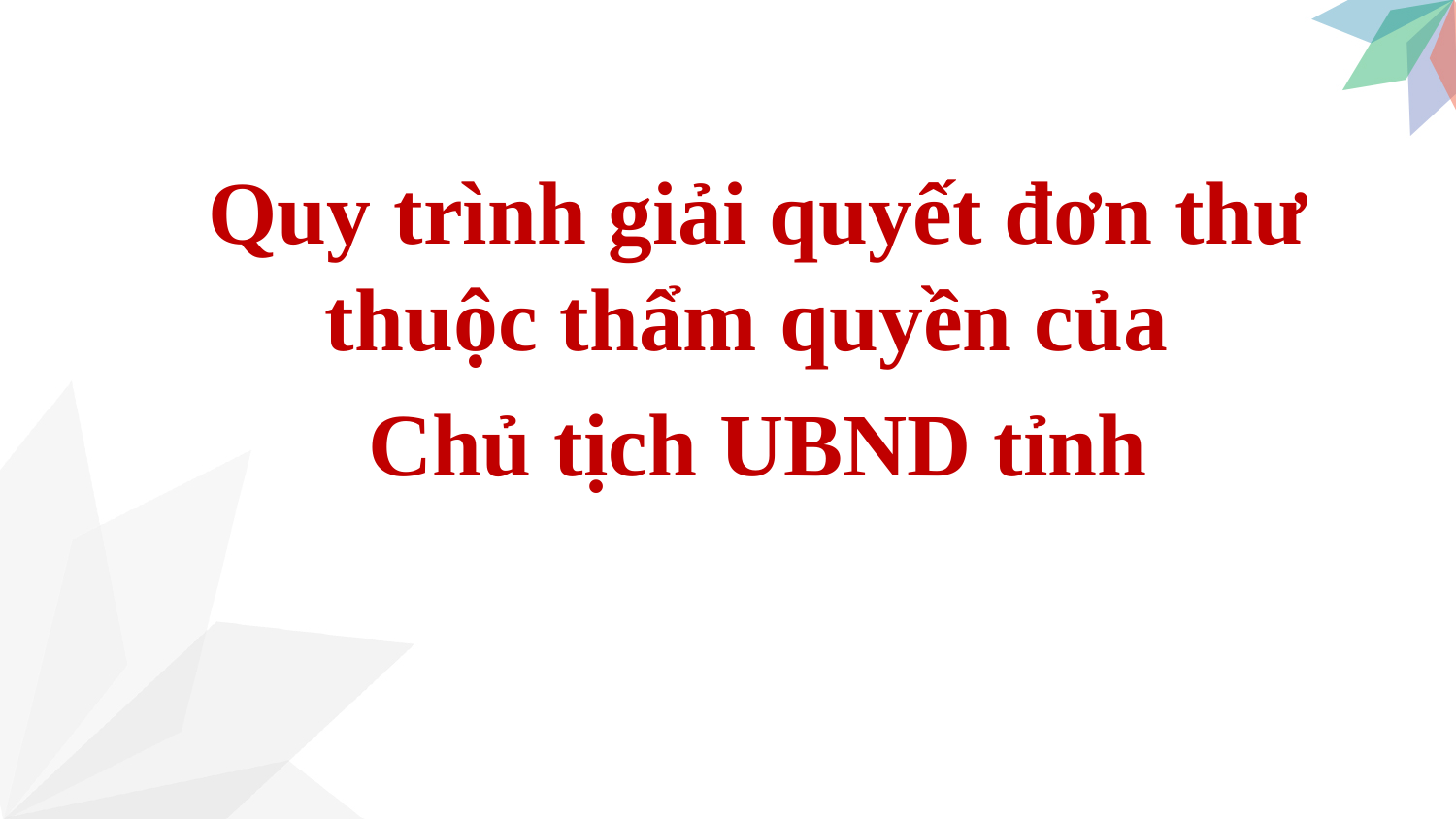

Quy trình giải quyết đơn thư thuộc thẩm quyền của
Chủ tịch UBND tỉnh